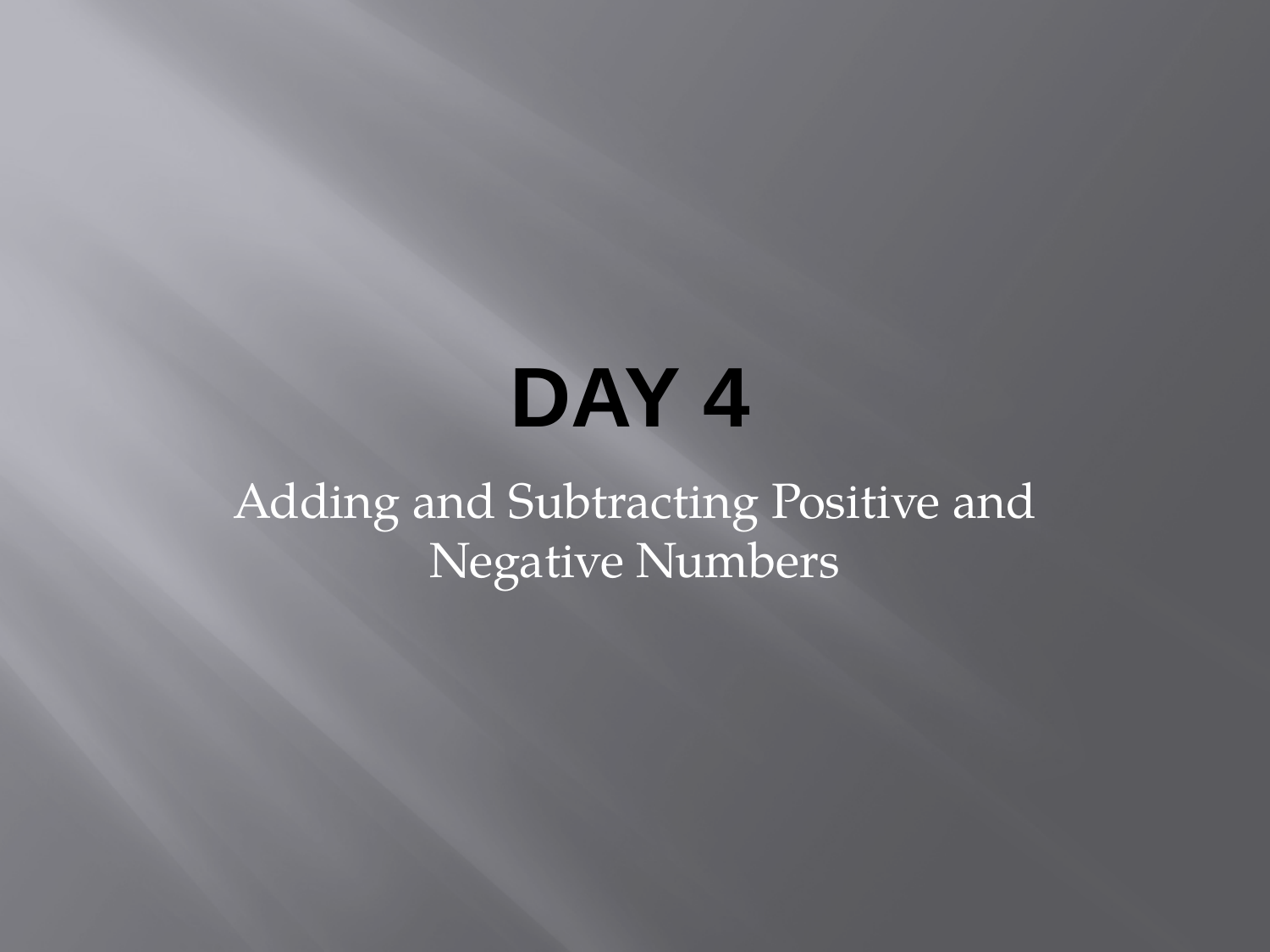

# Day 4
Adding and Subtracting Positive and Negative Numbers